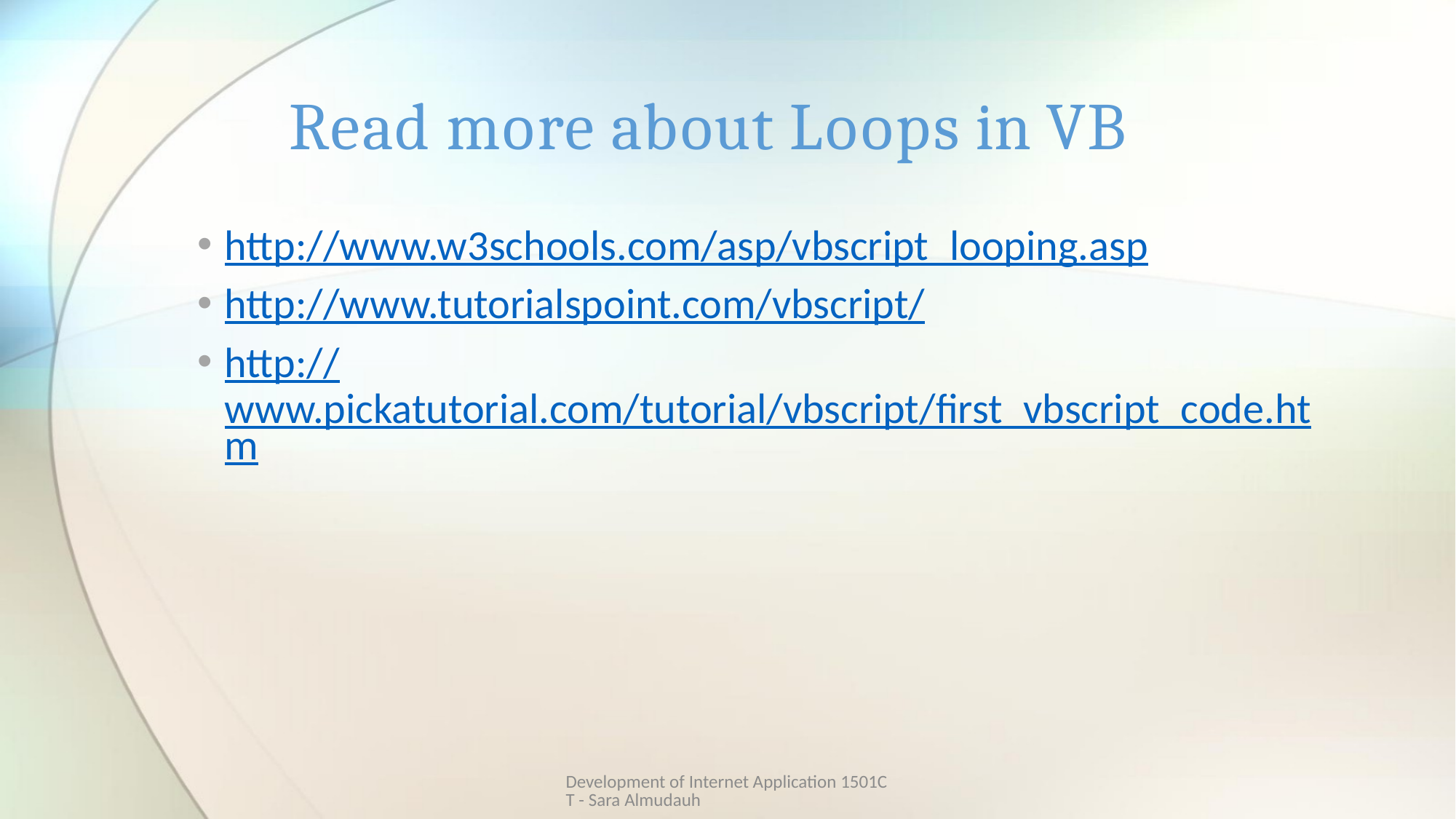

# Read more about Loops in VB
http://www.w3schools.com/asp/vbscript_looping.asp
http://www.tutorialspoint.com/vbscript/
http://www.pickatutorial.com/tutorial/vbscript/first_vbscript_code.htm

Development of Internet Application 1501CT - Sara Almudauh